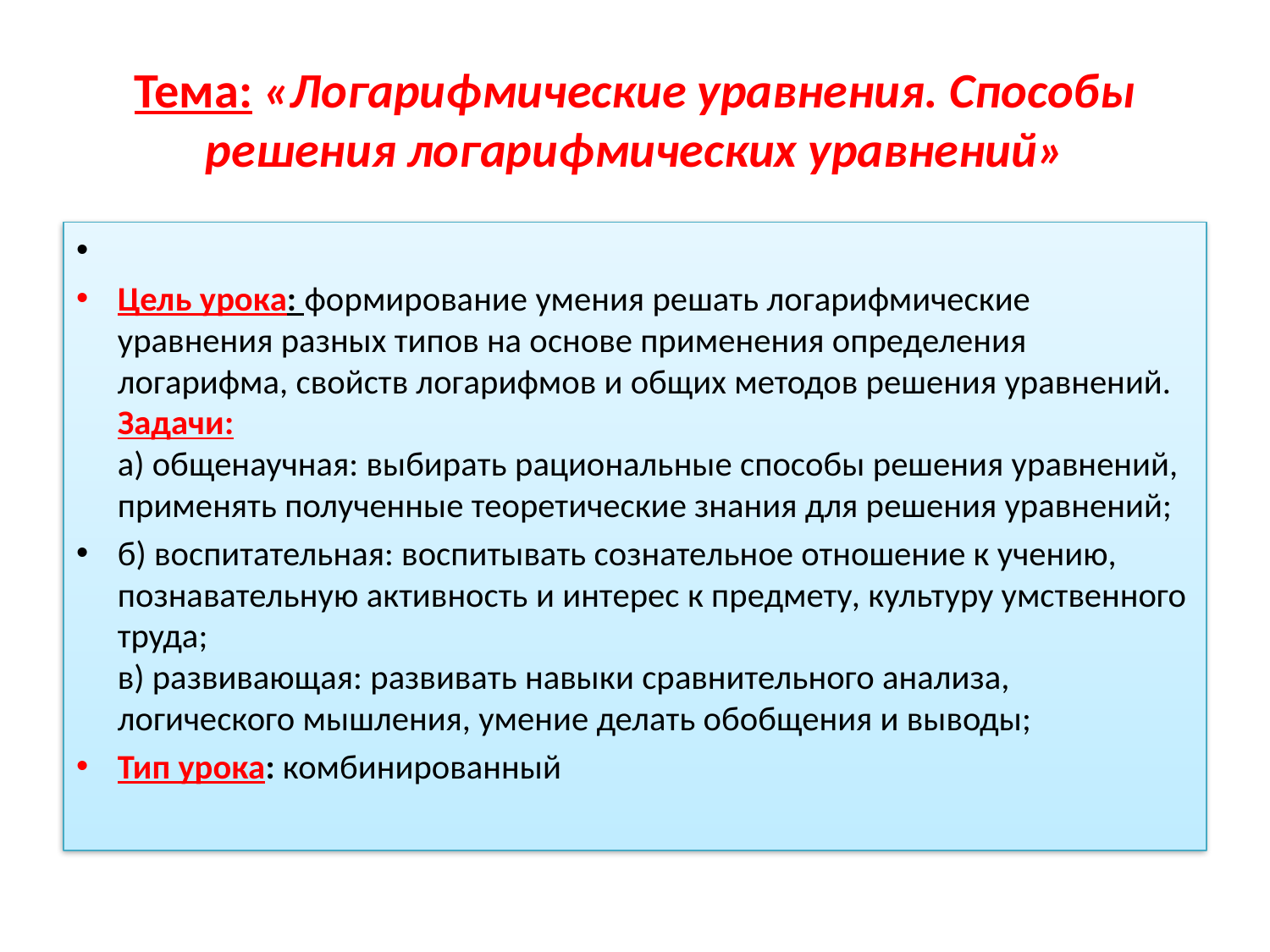

# Тема: «Логарифмические уравнения. Способы решения логарифмических уравнений»

Цель урока: формирование умения решать логарифмические уравнения разных типов на основе применения определения логарифма, свойств логарифмов и общих методов решения уравнений.
Задачи:
а) общенаучная: выбирать рациональные способы решения уравнений, применять полученные теоретические знания для решения уравнений;
б) воспитательная: воспитывать сознательное отношение к учению, познавательную активность и интерес к предмету, культуру умственного труда;
в) развивающая: развивать навыки сравнительного анализа, логического мышления, умение делать обобщения и выводы;
Тип урока: комбинированный